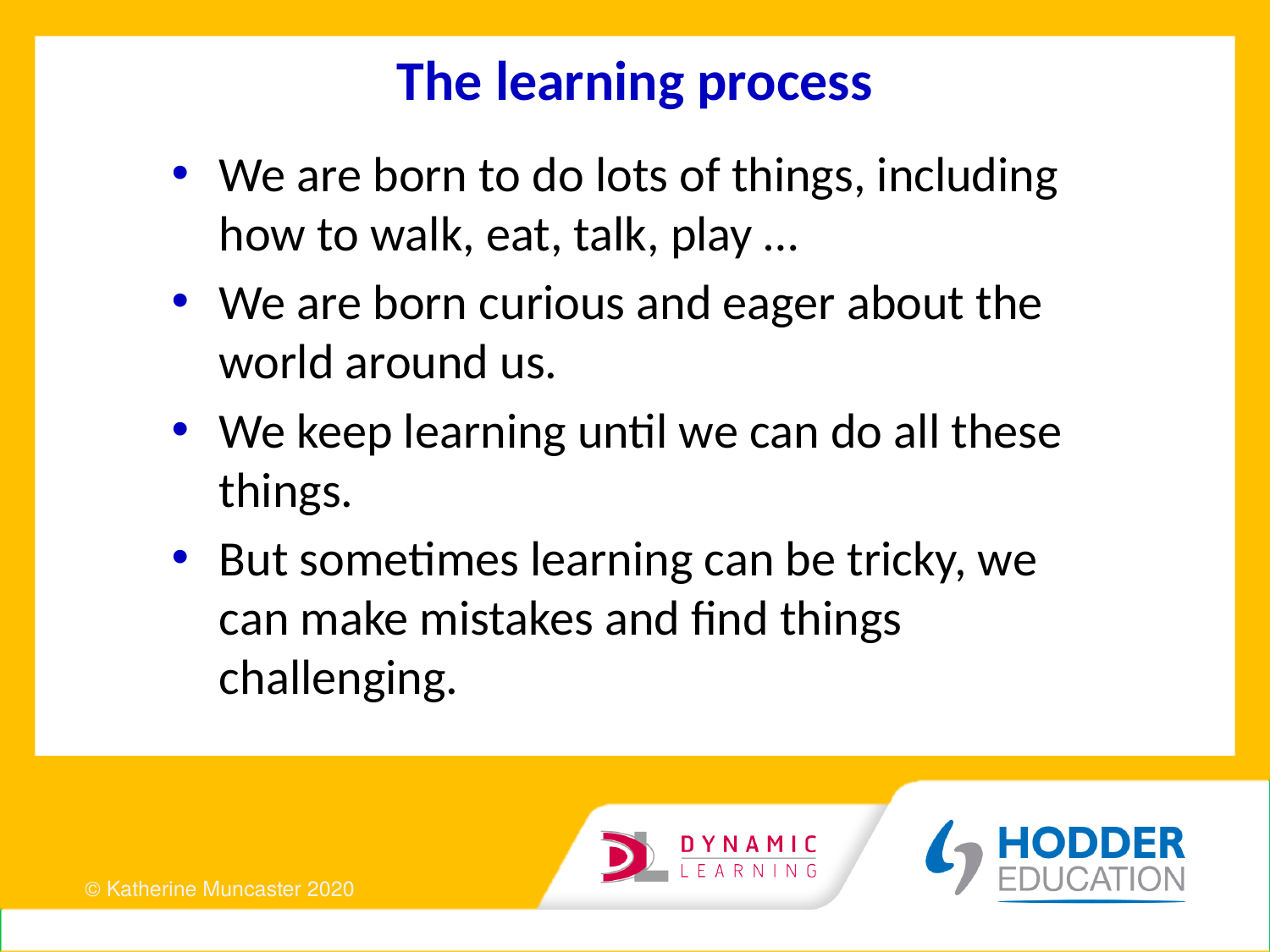

# The learning process
We are born to do lots of things, including how to walk, eat, talk, play …
We are born curious and eager about the world around us.
We keep learning until we can do all these things.
But sometimes learning can be tricky, we can make mistakes and find things challenging.